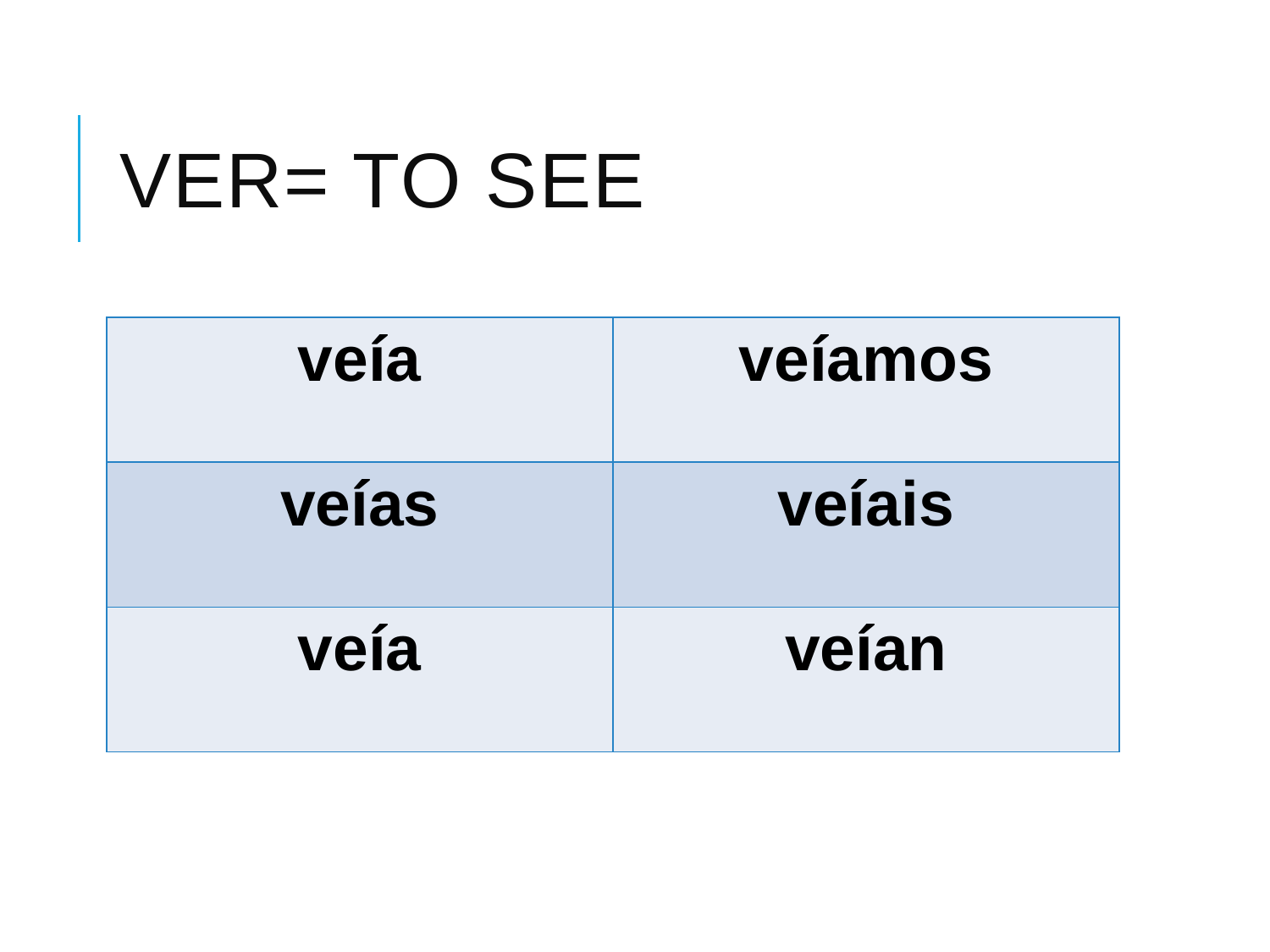

# ver= to see
| veía | veíamos |
| --- | --- |
| veías | veíais |
| veía | veían |